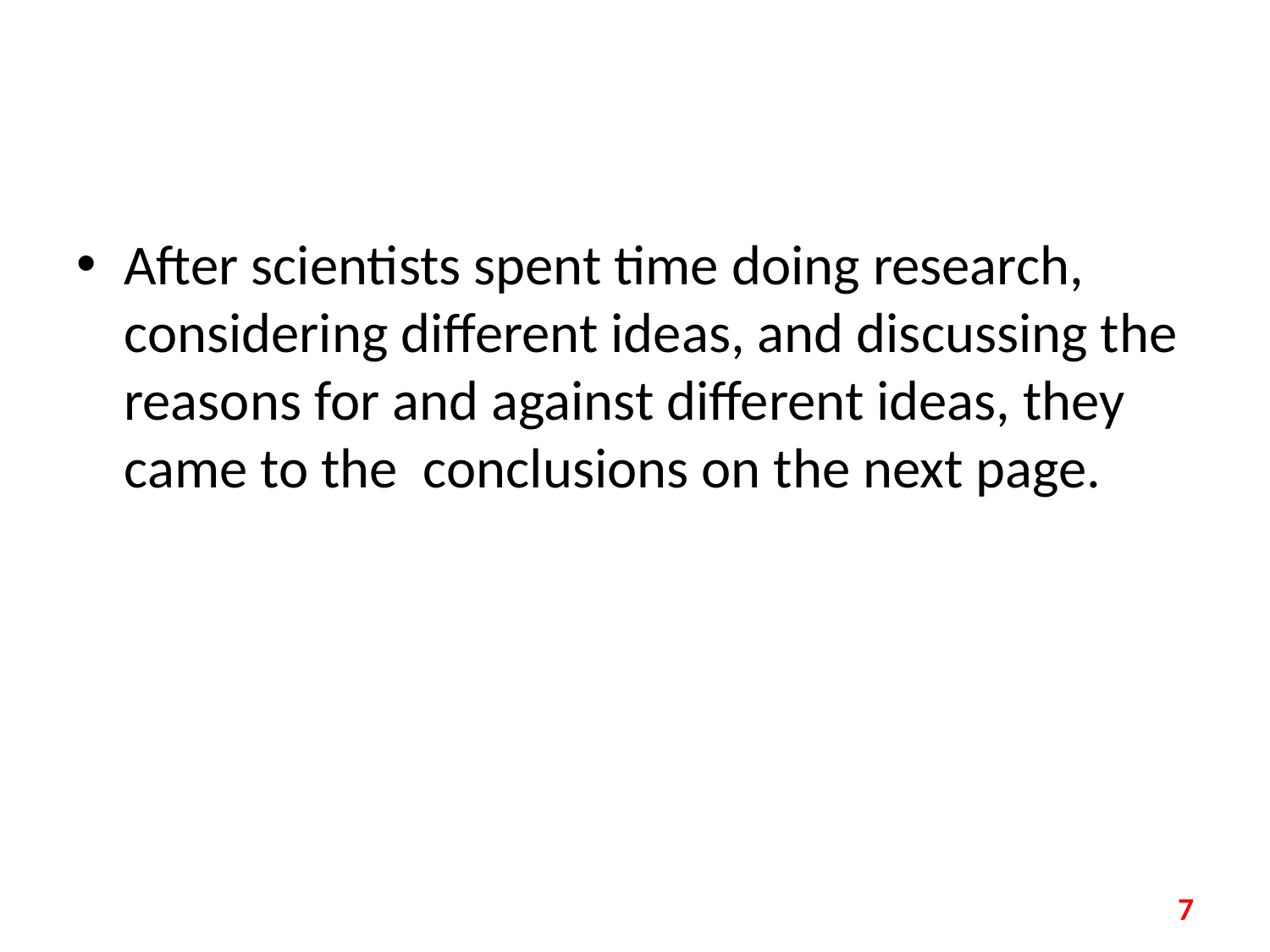

After scientists spent time doing research, considering different ideas, and discussing the reasons for and against different ideas, they came to the  conclusions on the next page.
7